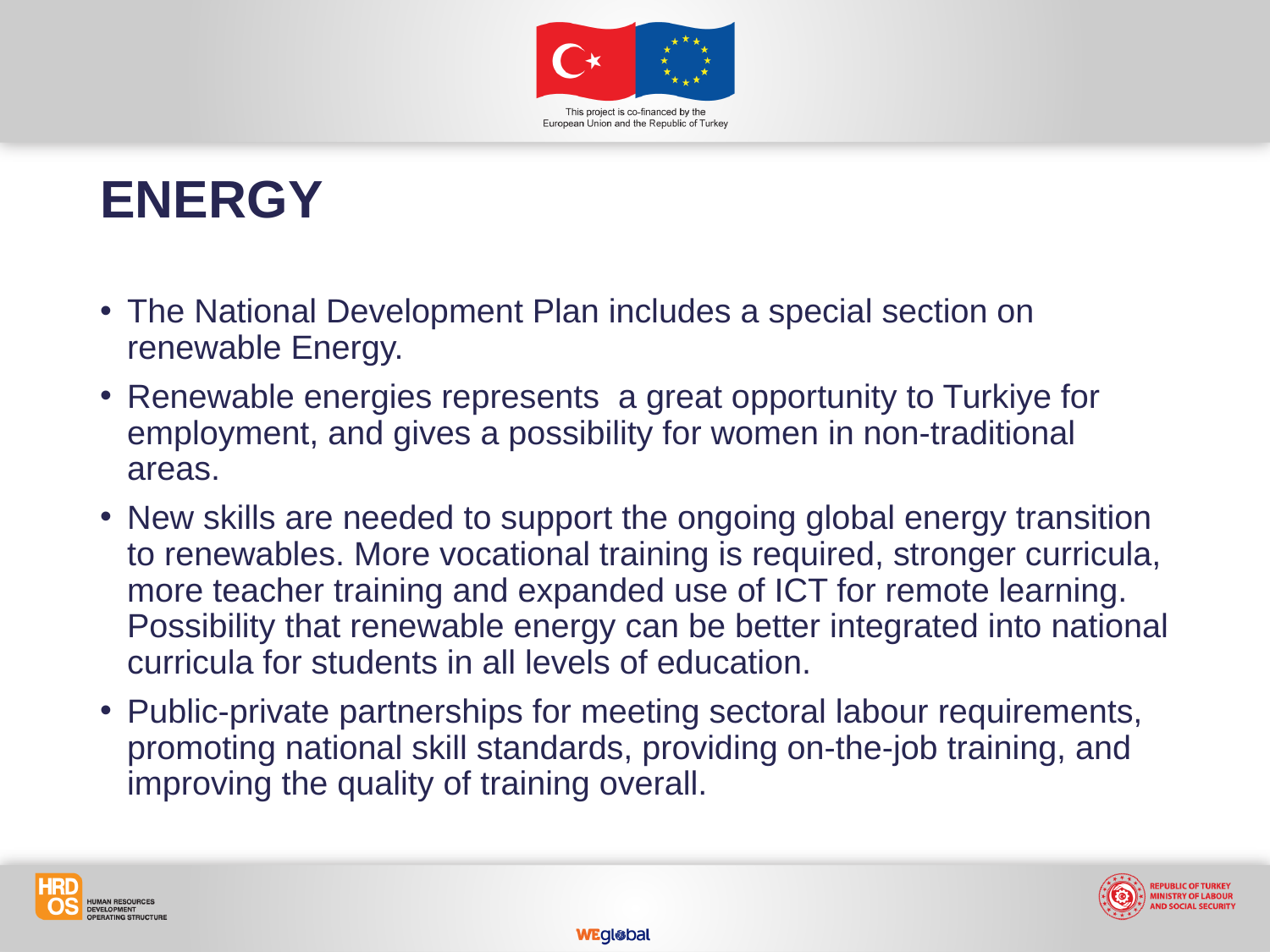

ENERGY

The National Development Plan includes a special section on renewable Energy.
Renewable energies represents  a great opportunity to Turkiye for employment, and gives a possibility for women in non-traditional areas.
New skills are needed to support the ongoing global energy transition to renewables. More vocational training is required, stronger curricula, more teacher training and expanded use of ICT for remote learning. Possibility that renewable energy can be better integrated into national curricula for students in all levels of education.
Public-private partnerships for meeting sectoral labour requirements, promoting national skill standards, providing on-the-job training, and improving the quality of training overall.